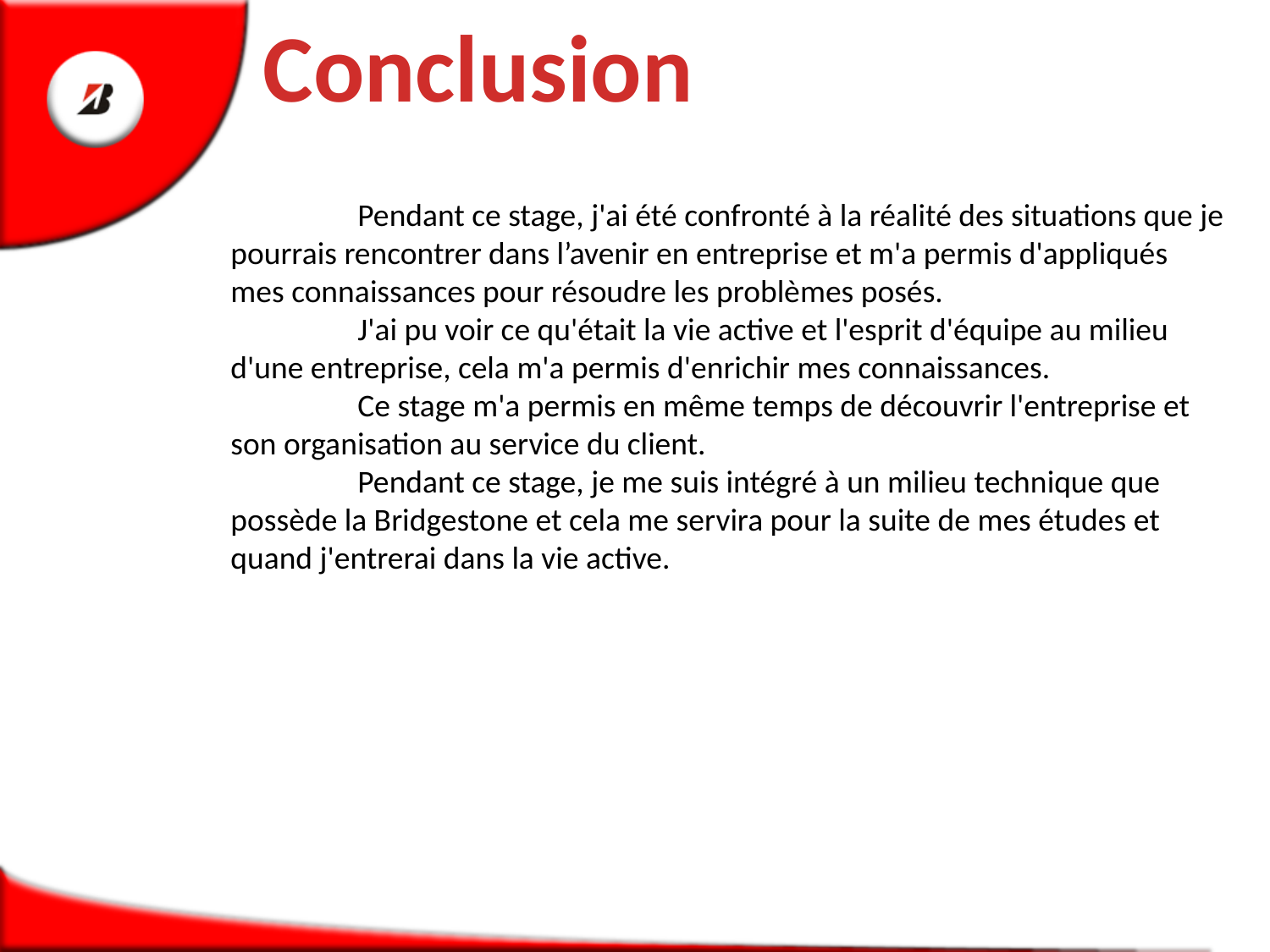

Conclusion
	Pendant ce stage, j'ai été confronté à la réalité des situations que je pourrais rencontrer dans l’avenir en entreprise et m'a permis d'appliqués mes connaissances pour résoudre les problèmes posés.
	J'ai pu voir ce qu'était la vie active et l'esprit d'équipe au milieu d'une entreprise, cela m'a permis d'enrichir mes connaissances.
 	Ce stage m'a permis en même temps de découvrir l'entreprise et son organisation au service du client.
	Pendant ce stage, je me suis intégré à un milieu technique que possède la Bridgestone et cela me servira pour la suite de mes études et quand j'entrerai dans la vie active.